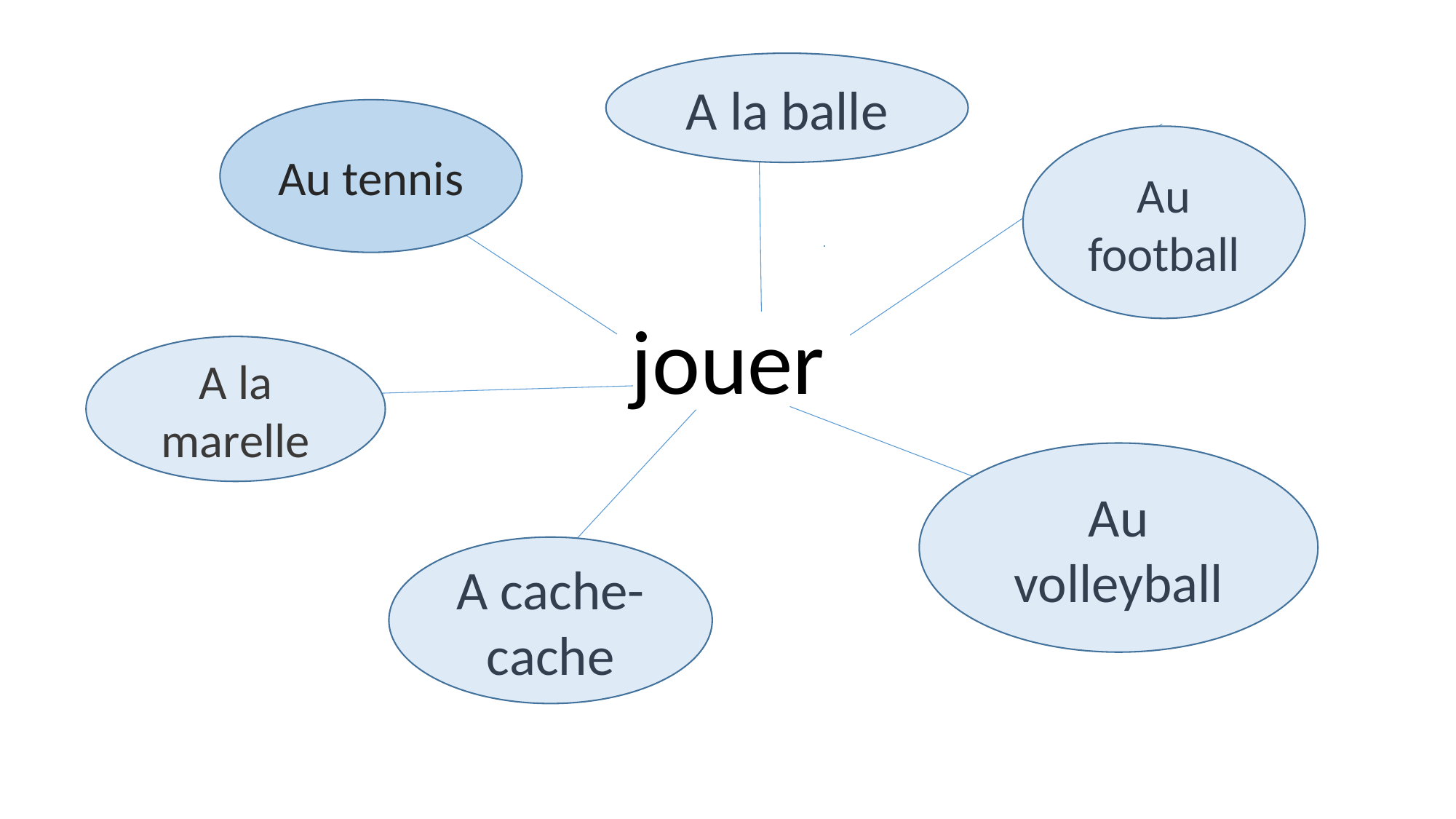

A la balle
Au tennis
Au football
# jouer
A la marelle

Au volleyball
A cache-cache